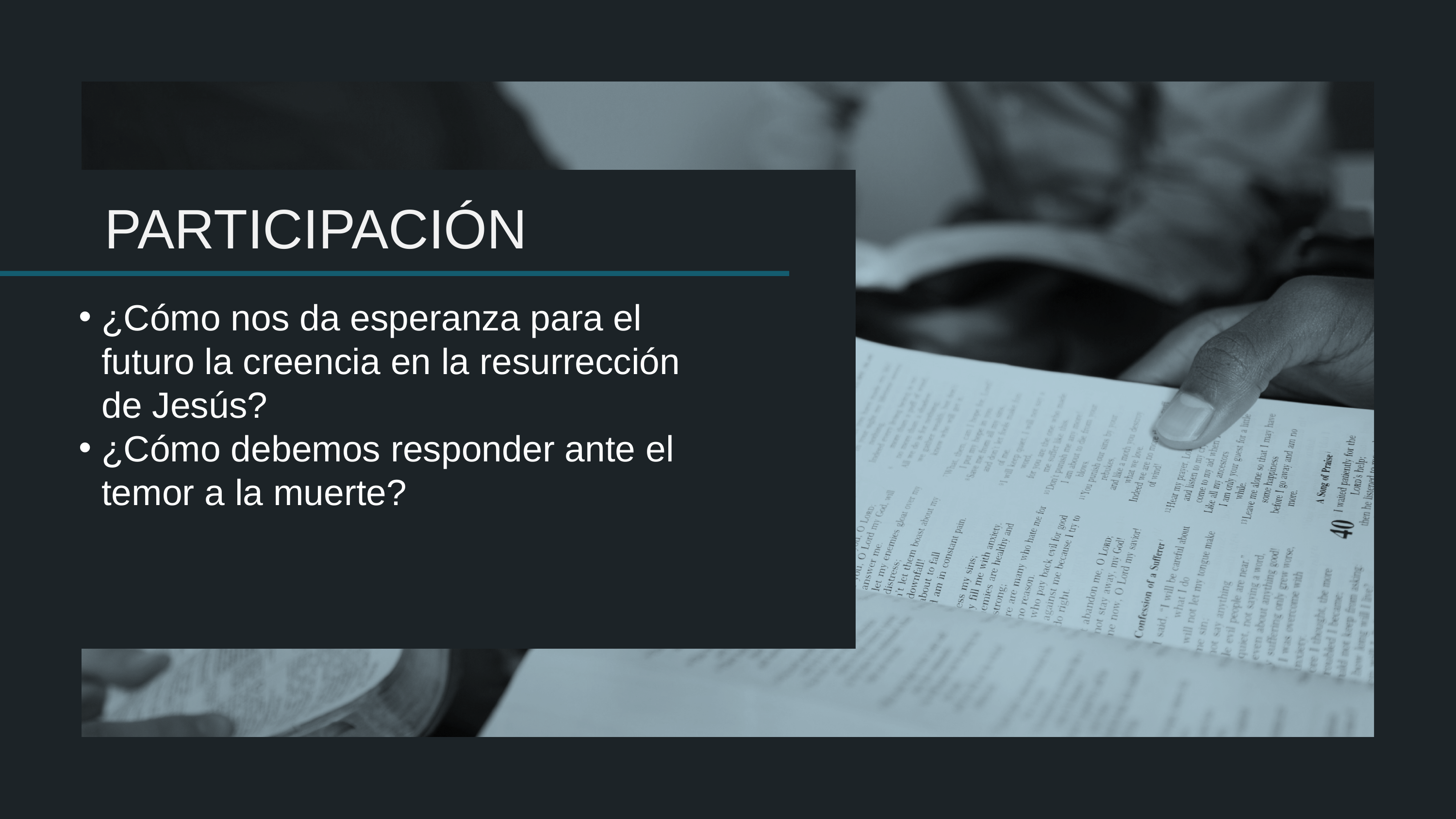

¿Cómo nos da esperanza para el futuro la creencia en la resurrección de Jesús?
¿Cómo debemos responder ante el temor a la muerte?